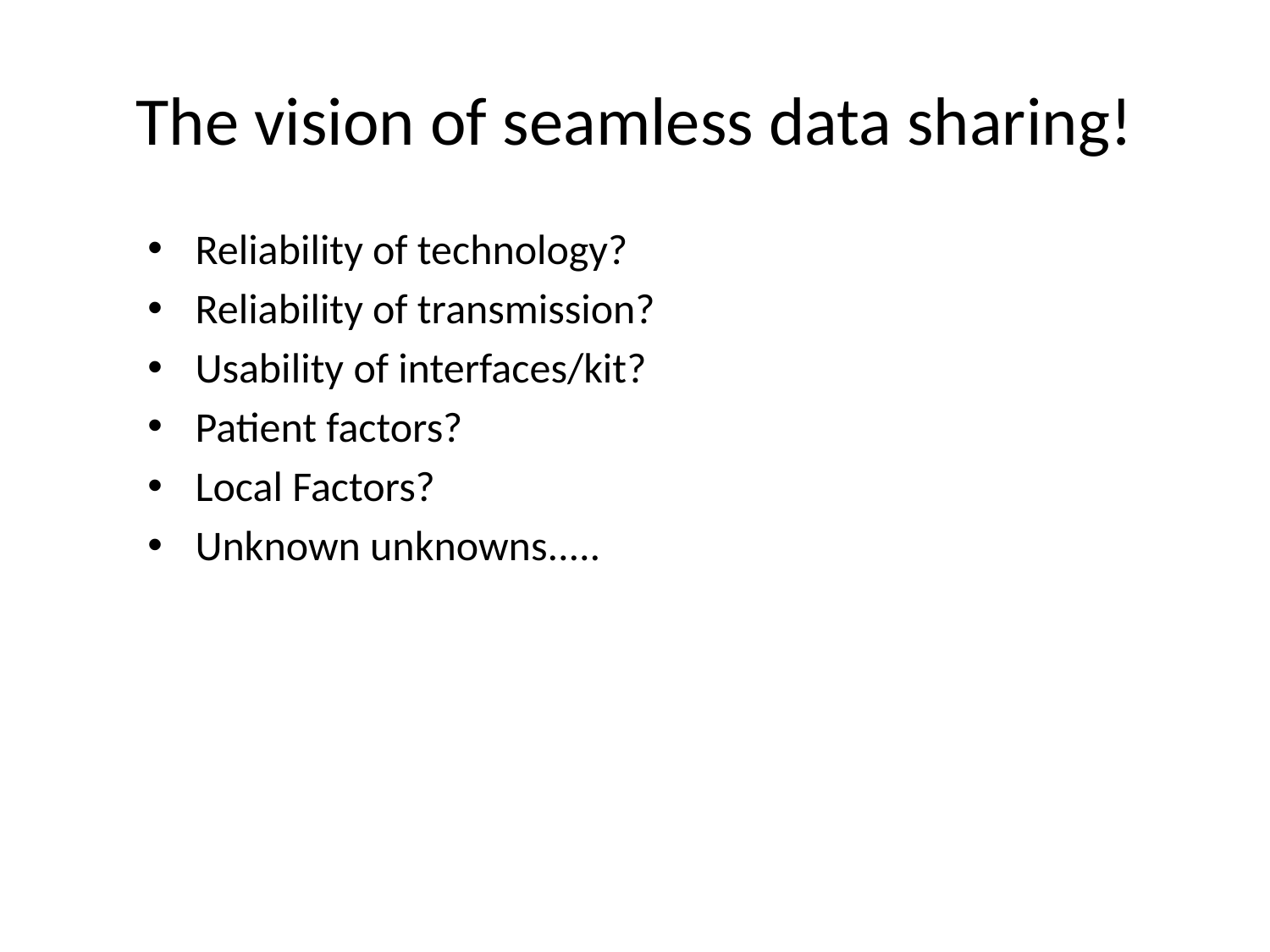

# The vision of seamless data sharing!
Reliability of technology?
Reliability of transmission?
Usability of interfaces/kit?
Patient factors?
Local Factors?
Unknown unknowns.....